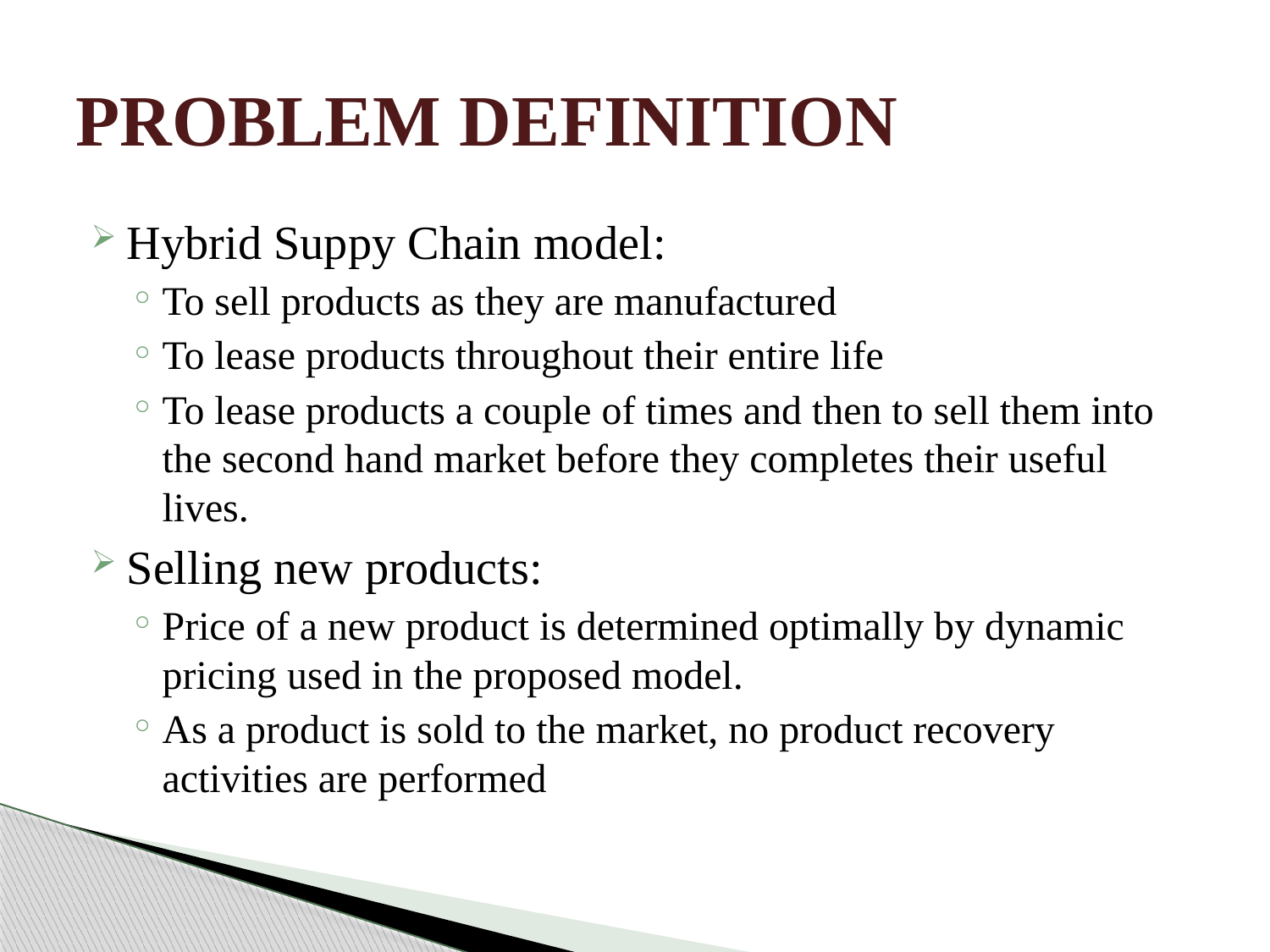

# PROBLEM DEFINITION
Hybrid Suppy Chain model:
To sell products as they are manufactured
To lease products throughout their entire life
To lease products a couple of times and then to sell them into the second hand market before they completes their useful lives.
Selling new products:
Price of a new product is determined optimally by dynamic pricing used in the proposed model.
As a product is sold to the market, no product recovery activities are performed